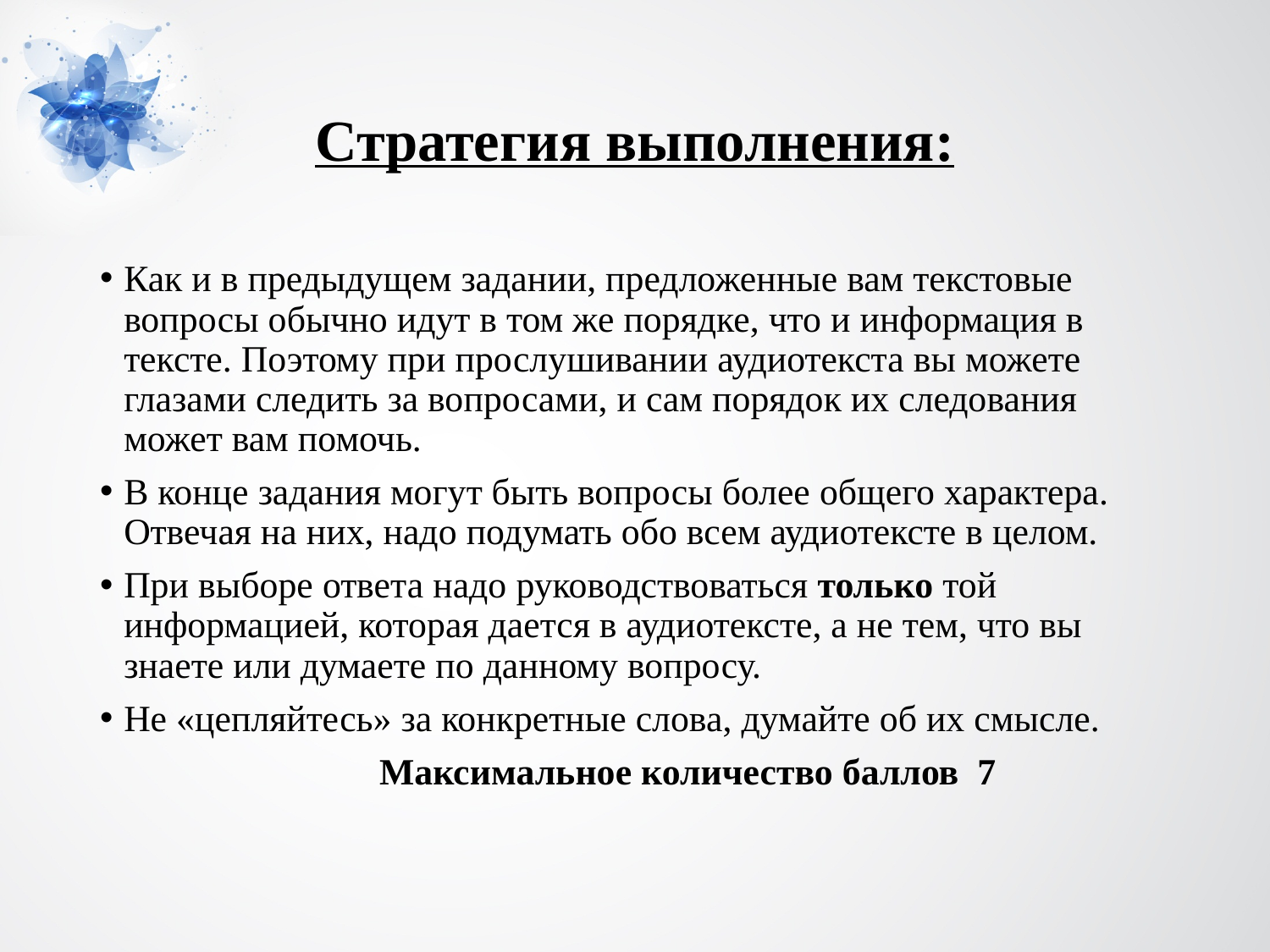

# Стратегия выполнения:
Как и в предыдущем задании, предложенные вам текстовые вопросы обычно идут в том же порядке, что и информация в тексте. Поэтому при прослушивании аудиотекста вы можете глазами следить за вопросами, и сам порядок их следования может вам помочь.
В конце задания могут быть вопросы более общего характера. Отвечая на них, надо подумать обо всем аудиотексте в целом.
При выборе ответа надо руководствоваться только той информацией, которая дается в аудиотексте, а не тем, что вы знаете или думаете по данному вопросу.
Не «цепляйтесь» за конкретные слова, думайте об их смысле.
                              Максимальное количество баллов  7